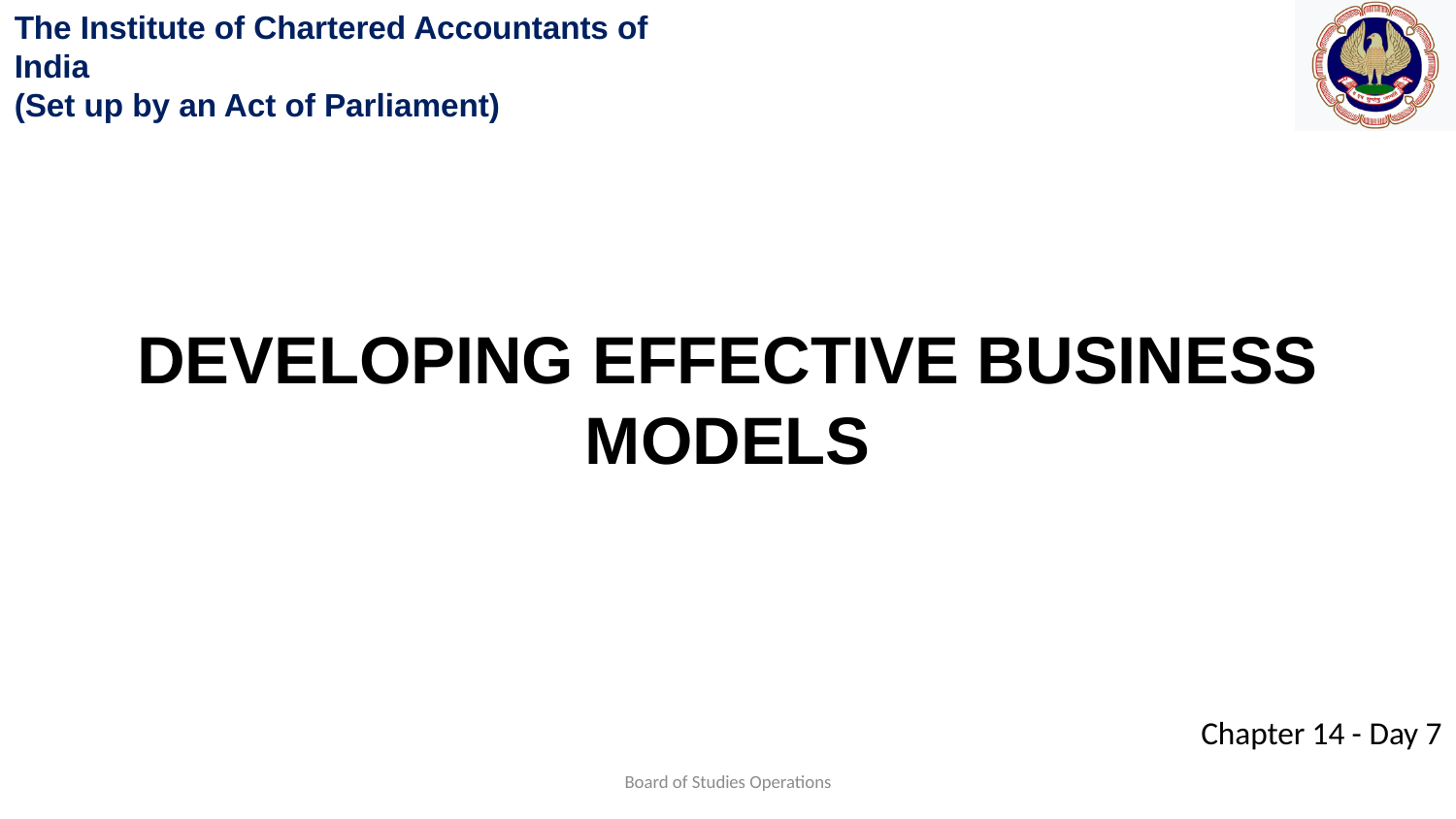

DEVELOPING EFFECTIVE BUSINESS MODELS
Board of Studies Operations